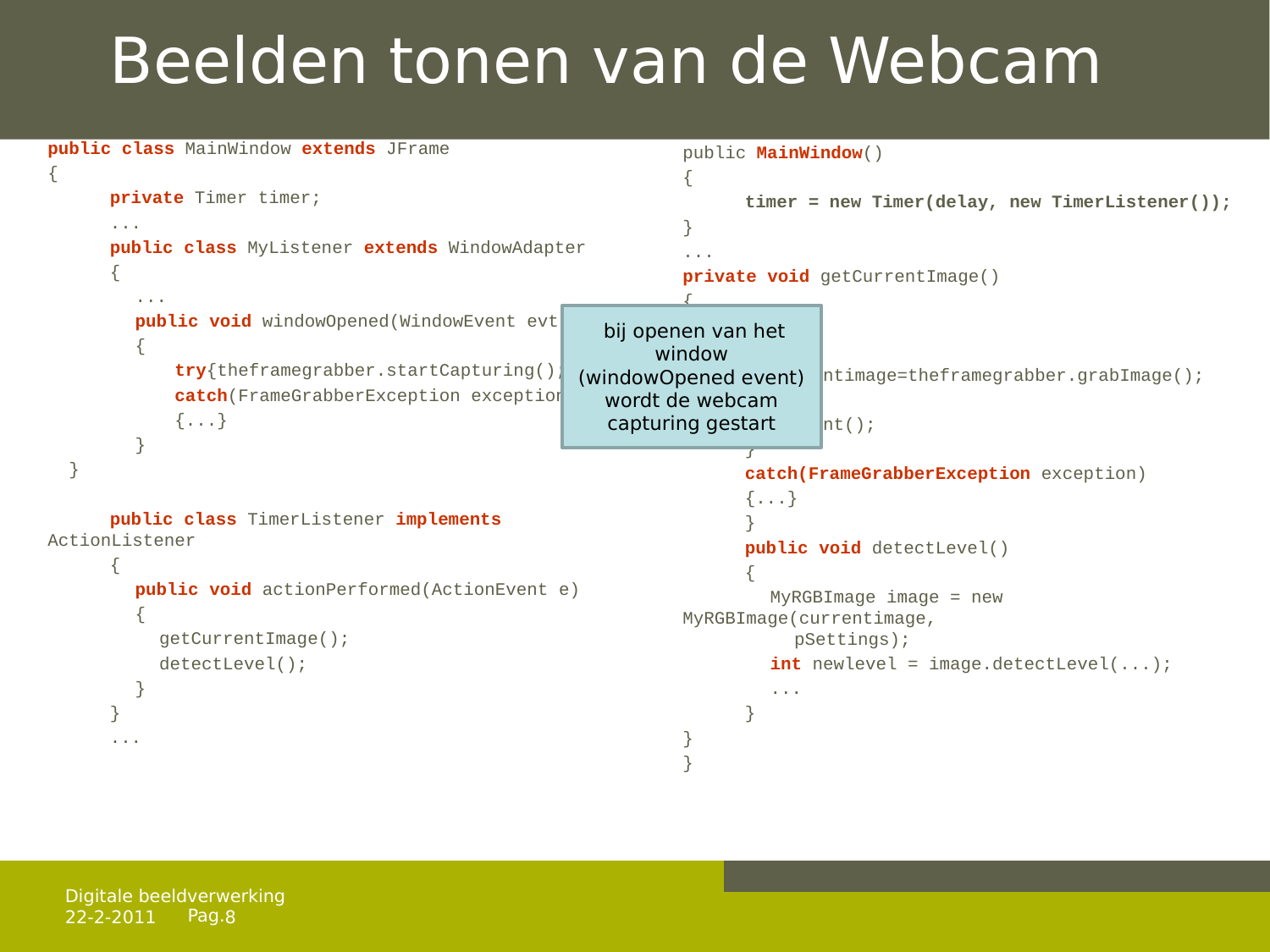

# Beelden tonen van de Webcam
public class MainWindow extends JFrame
{
	private Timer timer;
	...
	public class MyListener extends WindowAdapter
	{
		...
		public void windowOpened(WindowEvent evt)
		{
	    		try{theframegrabber.startCapturing();}
				catch(FrameGrabberException exception)
				{...}
		}
  }

	public class TimerListener implements ActionListener
	{
		public void actionPerformed(ActionEvent e)
		{
			getCurrentImage();
			detectLevel();
		}
 	}
 	...

public MainWindow()
{
	timer = new Timer(delay, new TimerListener());
}
...
private void getCurrentImage()
{
	try
	{
		currentimage=theframegrabber.grabImage();
		...
		repaint();
	}
	catch(FrameGrabberException exception)
	{...}
	}
 	public void detectLevel()
 	{
 		MyRGBImage image = new MyRGBImage(currentimage, 					pSettings);
		int newlevel = image.detectLevel(...);
		...
	}
}
}

 bij openen van het window (windowOpened event) wordt de webcam capturing gestart
Digitale beeldverwerking
22-2-2011
8